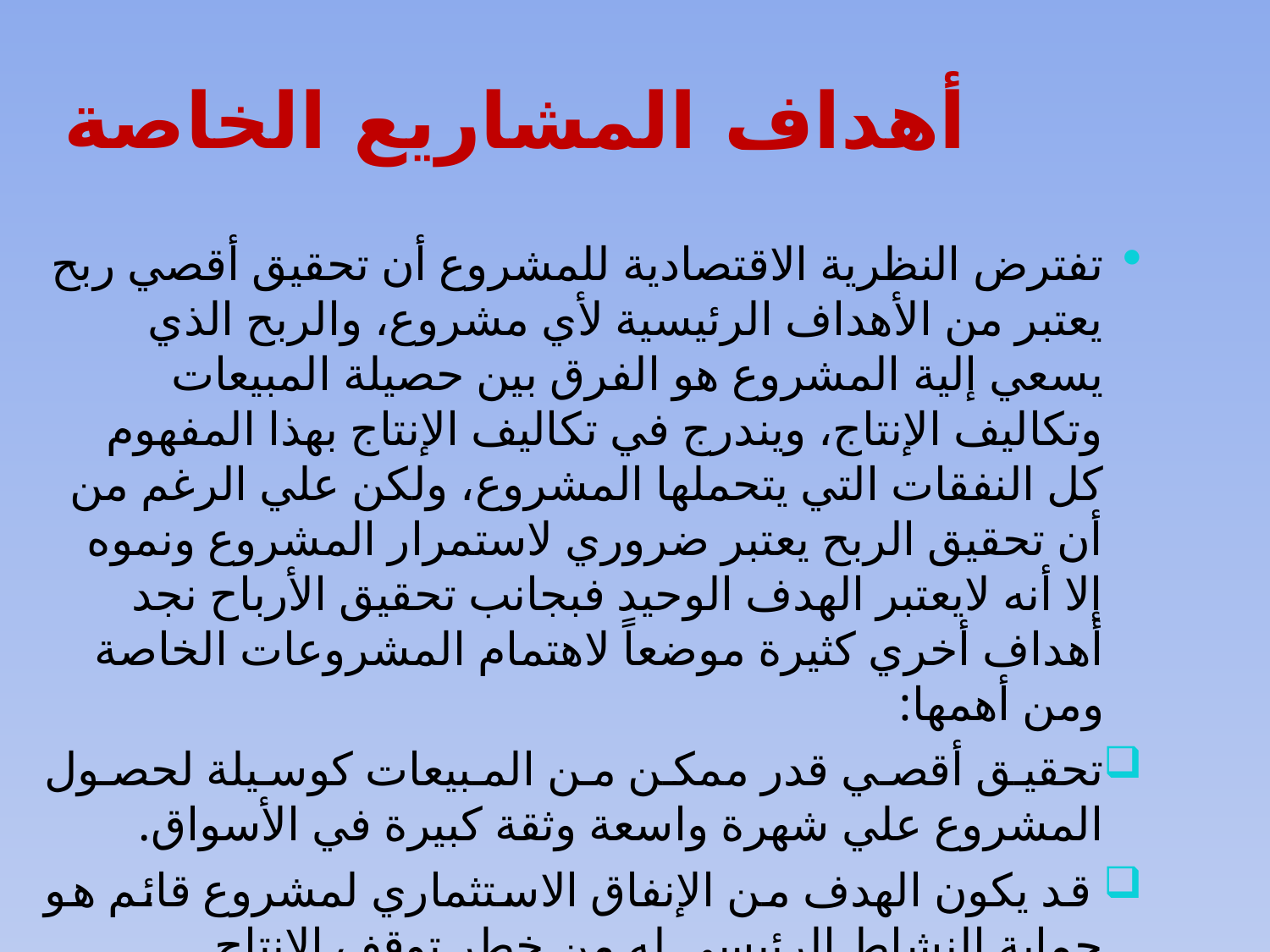

# أهداف المشاريع الخاصة
تفترض النظرية الاقتصادية للمشروع أن تحقيق أقصي ربح يعتبر من الأهداف الرئيسية لأي مشروع، والربح الذي يسعي إلية المشروع هو الفرق بين حصيلة المبيعات وتكاليف الإنتاج، ويندرج في تكاليف الإنتاج بهذا المفهوم كل النفقات التي يتحملها المشروع، ولكن علي الرغم من أن تحقيق الربح يعتبر ضروري لاستمرار المشروع ونموه إلا أنه لايعتبر الهدف الوحيد فبجانب تحقيق الأرباح نجد أهداف أخري كثيرة موضعاً لاهتمام المشروعات الخاصة ومن أهمها:
تحقيق أقصي قدر ممكن من المبيعات كوسيلة لحصول المشروع علي شهرة واسعة وثقة كبيرة في الأسواق.
 قد يكون الهدف من الإنفاق الاستثماري لمشروع قائم هو حماية النشاط الرئيسي له من خطر توقف الإنتاج.

الدكتور عيسى قداده
10